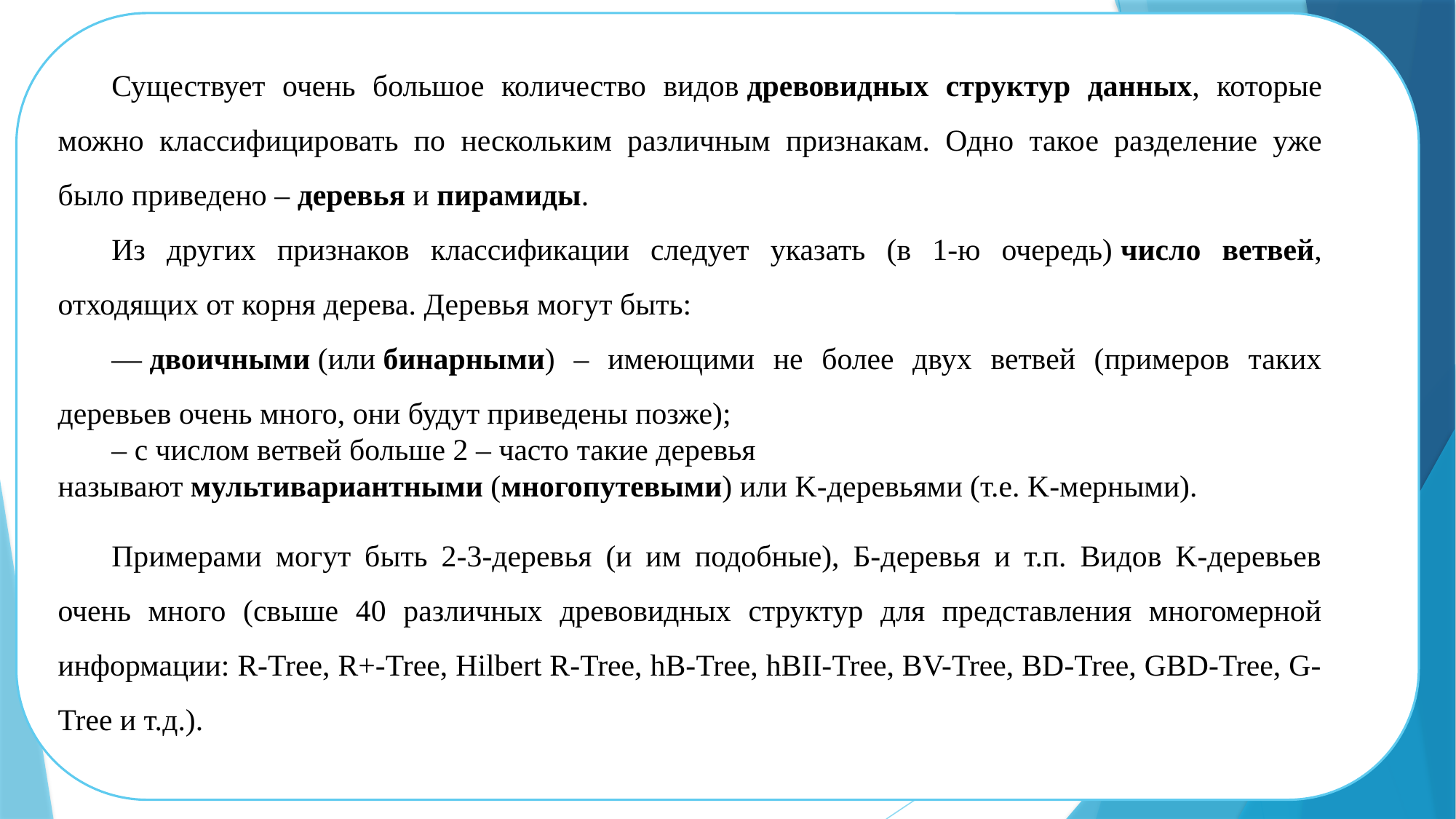

Существует очень большое количество видов древовидных структур данных, которые можно классифицировать по нескольким различным признакам. Одно такое разделение уже было приведено – деревья и пирамиды.
Из других признаков классификации следует указать (в 1-ю очередь) число ветвей, отходящих от корня дерева. Деревья могут быть:
— двоичными (или бинарными) – имеющими не более двух ветвей (примеров таких деревьев очень много, они будут приведены позже);
– с числом ветвей больше 2 – часто такие деревья называют мультивариантными (многопутевыми) или K-деревьями (т.е. K-мерными).
Примерами могут быть 2-3-деревья (и им подобные), Б-деревья и т.п. Видов K-деревьев очень много (свыше 40 различных древовидных структур для представления многомерной информации: R-Tree, R+-Tree, Hilbert R-Tree, hB-Tree, hBII-Tree, BV-Tree, BD-Tree, GBD-Tree, G-Tree и т.д.).